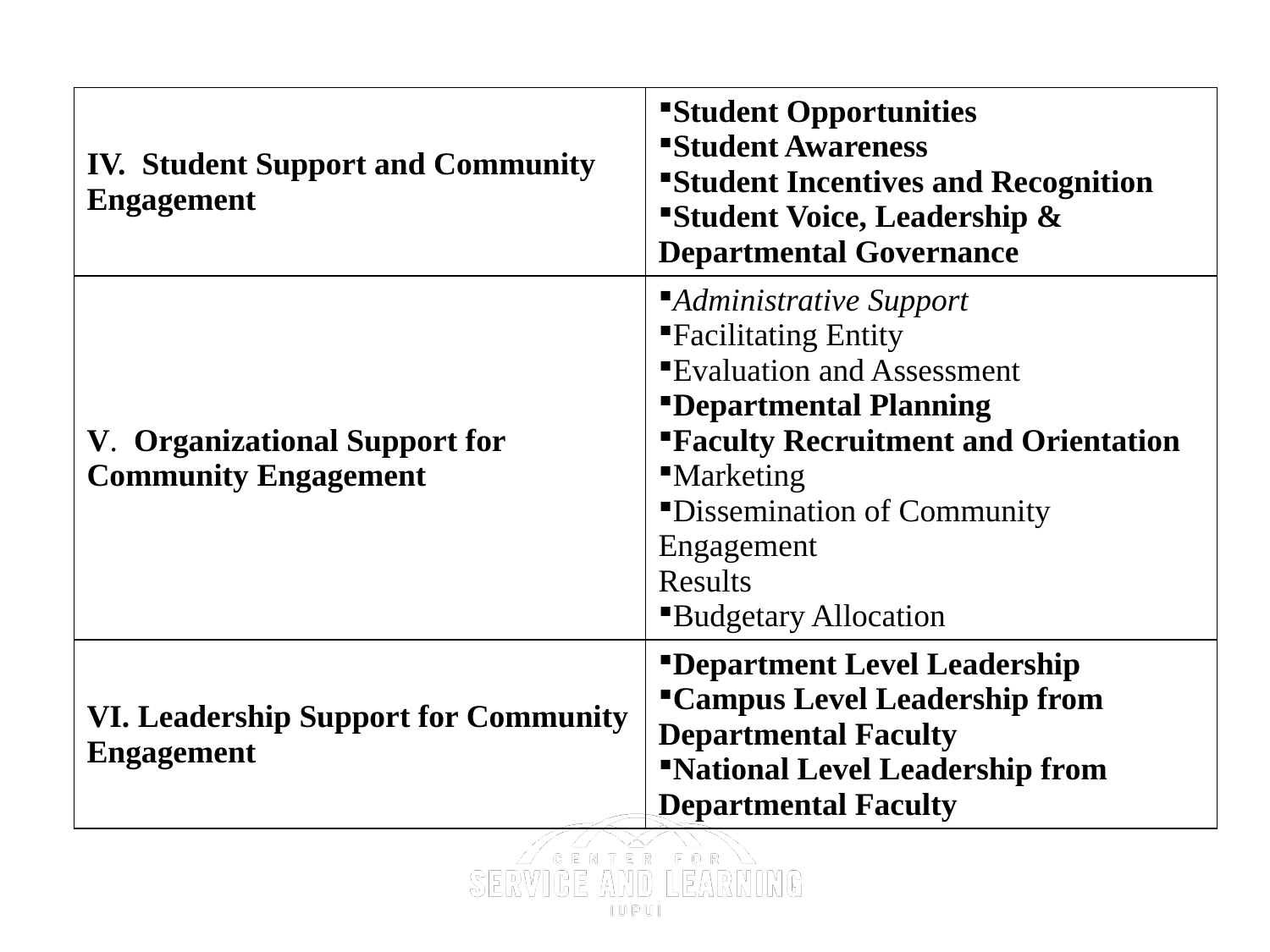

Department Specific Components
| IV. Student Support and Community Engagement | Student Opportunities Student Awareness Student Incentives and Recognition Student Voice, Leadership & Departmental Governance |
| --- | --- |
| V. Organizational Support for Community Engagement | Administrative Support Facilitating Entity Evaluation and Assessment Departmental Planning Faculty Recruitment and Orientation Marketing Dissemination of Community Engagement Results Budgetary Allocation |
| VI. Leadership Support for Community Engagement | Department Level Leadership Campus Level Leadership from Departmental Faculty National Level Leadership from Departmental Faculty |